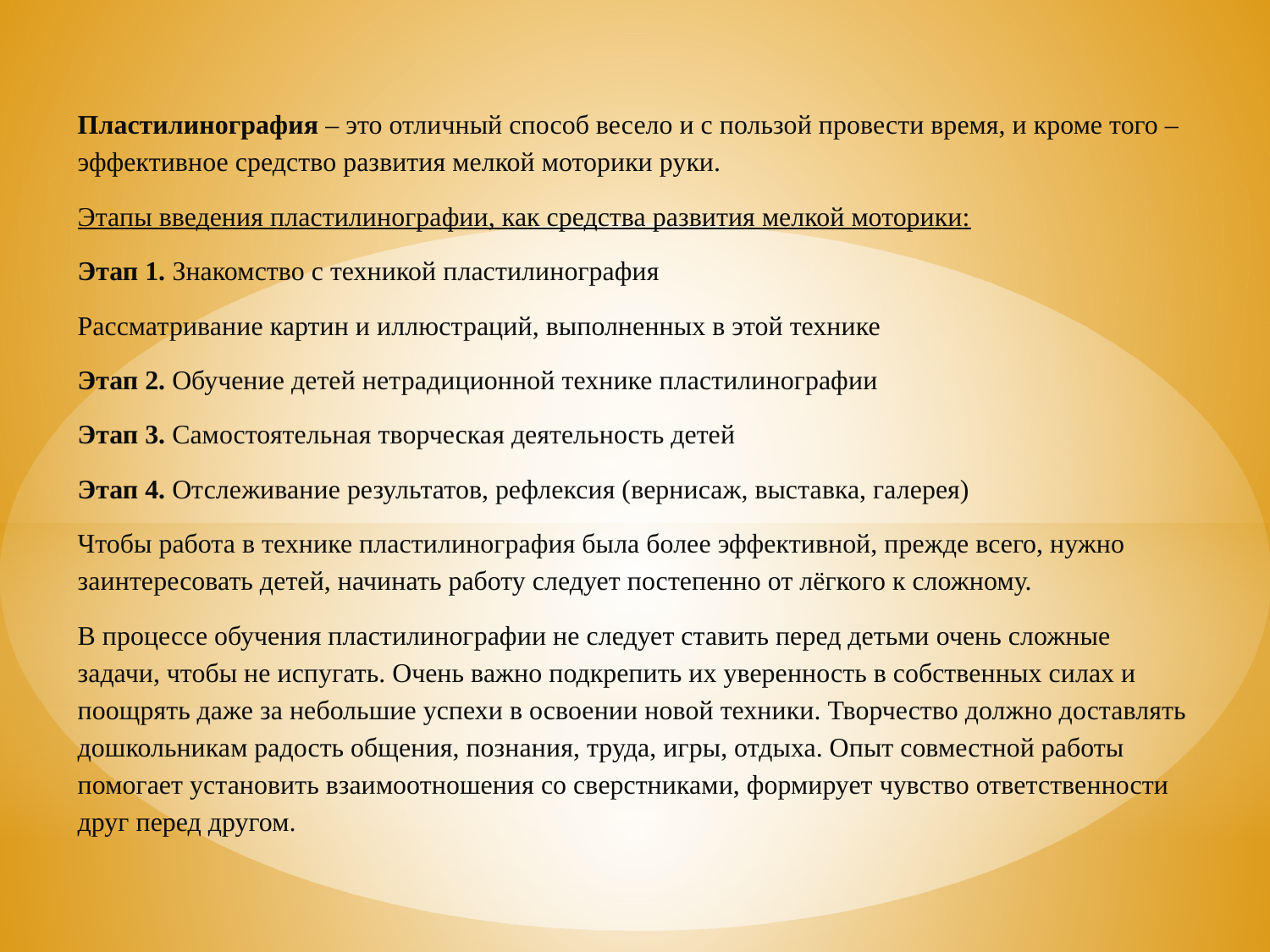

Пластилинография – это отличный способ весело и с пользой провести время, и кроме того – эффективное средство развития мелкой моторики руки.
Этапы введения пластилинографии, как средства развития мелкой моторики:
Этап 1. Знакомство с техникой пластилинография
Рассматривание картин и иллюстраций, выполненных в этой технике
Этап 2. Обучение детей нетрадиционной технике пластилинографии
Этап 3. Самостоятельная творческая деятельность детей
Этап 4. Отслеживание результатов, рефлексия (вернисаж, выставка, галерея)
Чтобы работа в технике пластилинография была более эффективной, прежде всего, нужно заинтересовать детей, начинать работу следует постепенно от лёгкого к сложному.
В процессе обучения пластилинографии не следует ставить перед детьми очень сложные задачи, чтобы не испугать. Очень важно подкрепить их уверенность в собственных силах и поощрять даже за небольшие успехи в освоении новой техники. Творчество должно доставлять дошкольникам радость общения, познания, труда, игры, отдыха. Опыт совместной работы помогает установить взаимоотношения со сверстниками, формирует чувство ответственности друг перед другом.